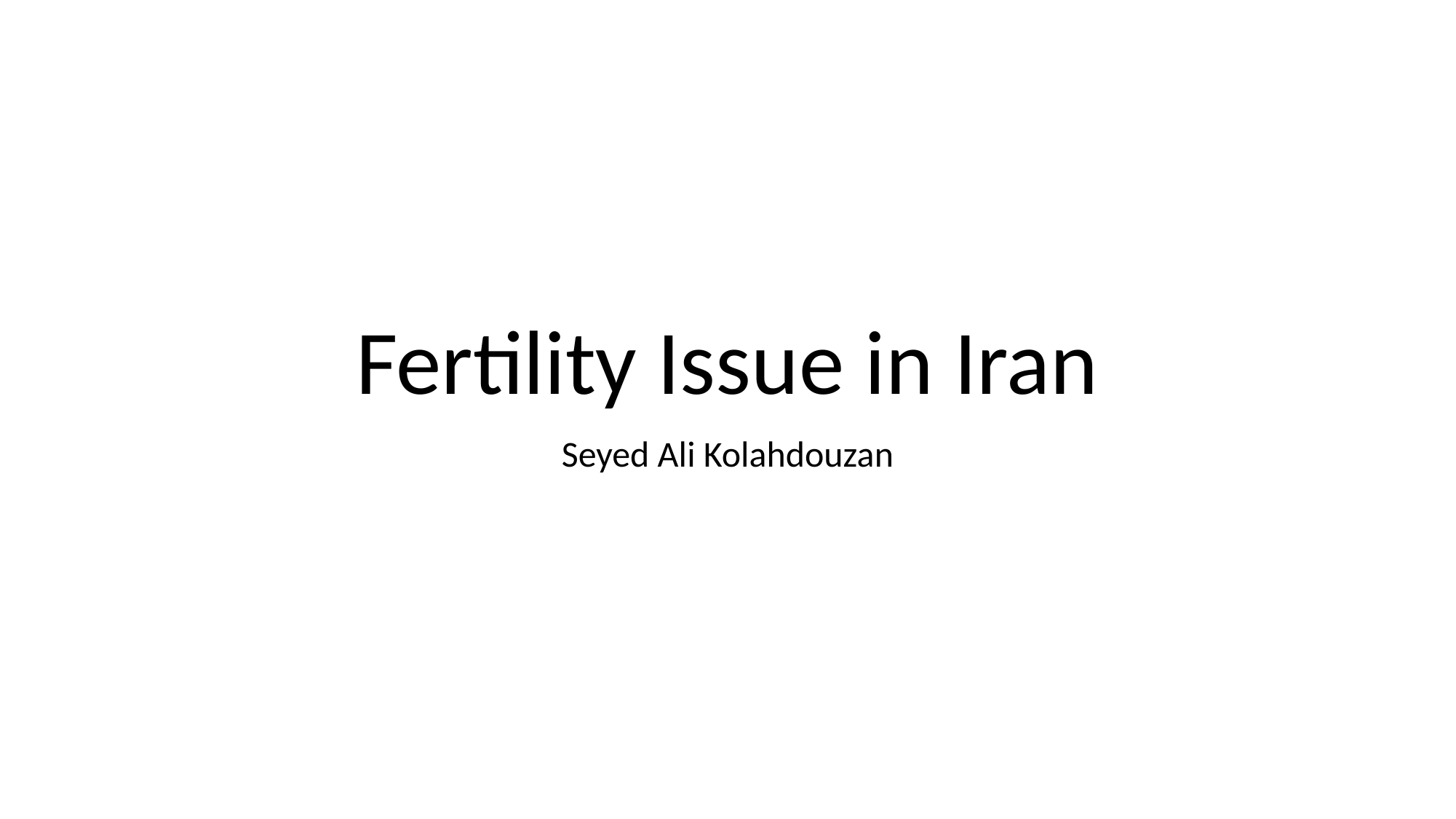

# Fertility Issue in Iran
Seyed Ali Kolahdouzan